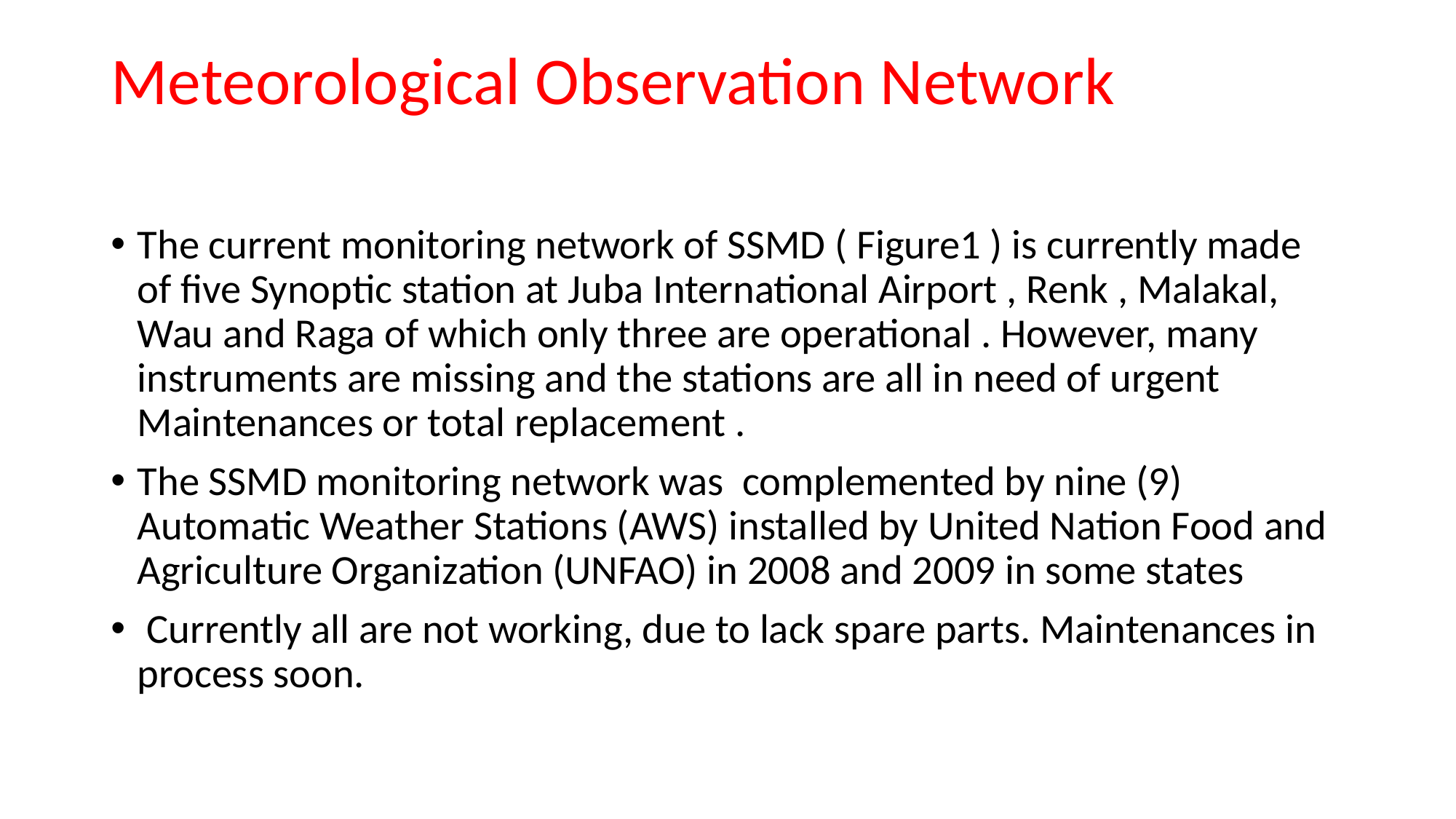

# Meteorological Observation Network
The current monitoring network of SSMD ( Figure1 ) is currently made of five Synoptic station at Juba International Airport , Renk , Malakal, Wau and Raga of which only three are operational . However, many instruments are missing and the stations are all in need of urgent Maintenances or total replacement .
The SSMD monitoring network was  complemented by nine (9) Automatic Weather Stations (AWS) installed by United Nation Food and Agriculture Organization (UNFAO) in 2008 and 2009 in some states
 Currently all are not working, due to lack spare parts. Maintenances in process soon.